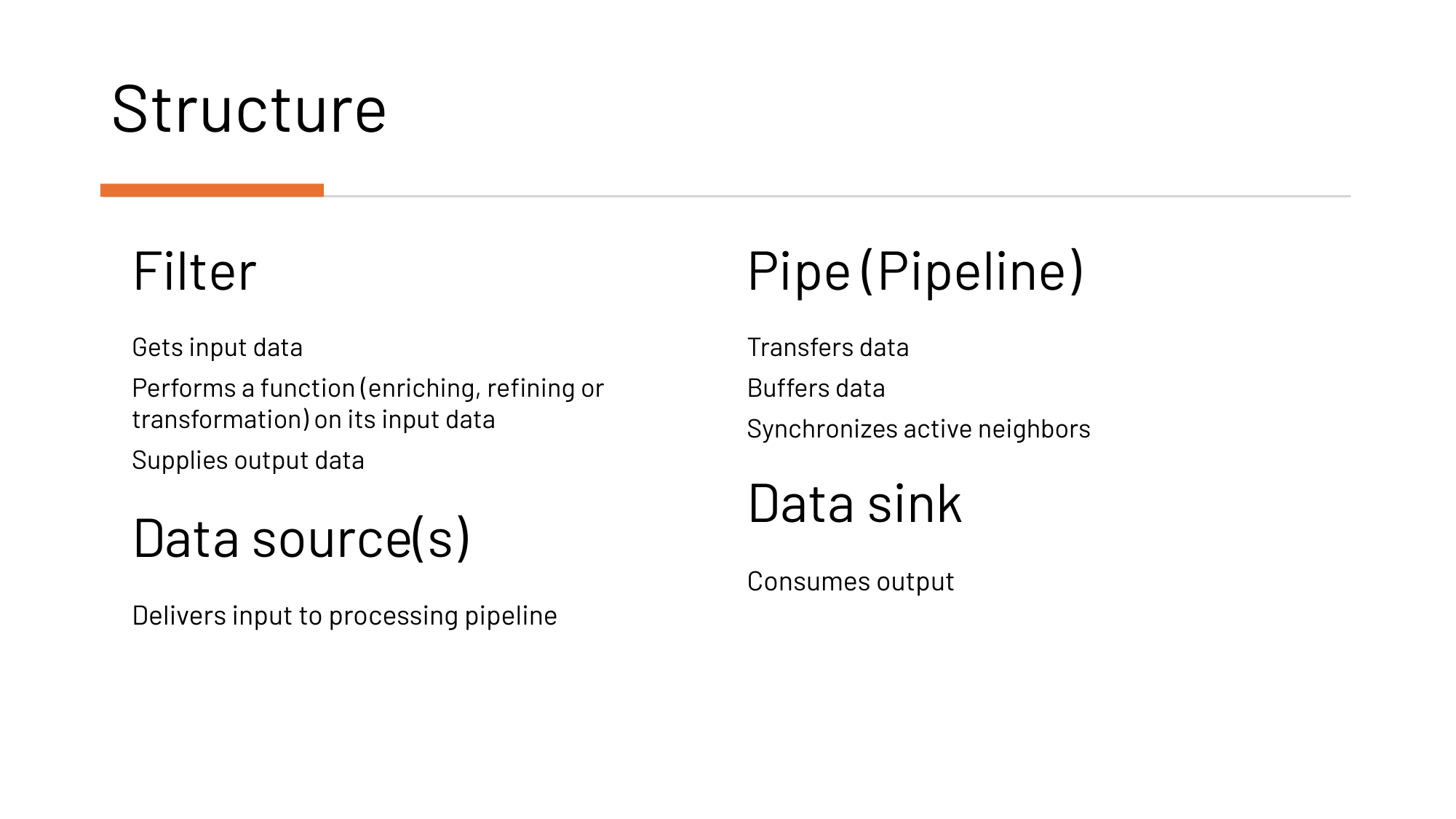

# Structure

Filter
Pipe (Pipeline)
Gets input data
Performs a function (enriching, refining or transformation) on its input data
Supplies output data
Transfers data
Buffers data
Synchronizes active neighbors
Data sink
Data source(s)
Consumes output

Delivers input to processing pipeline